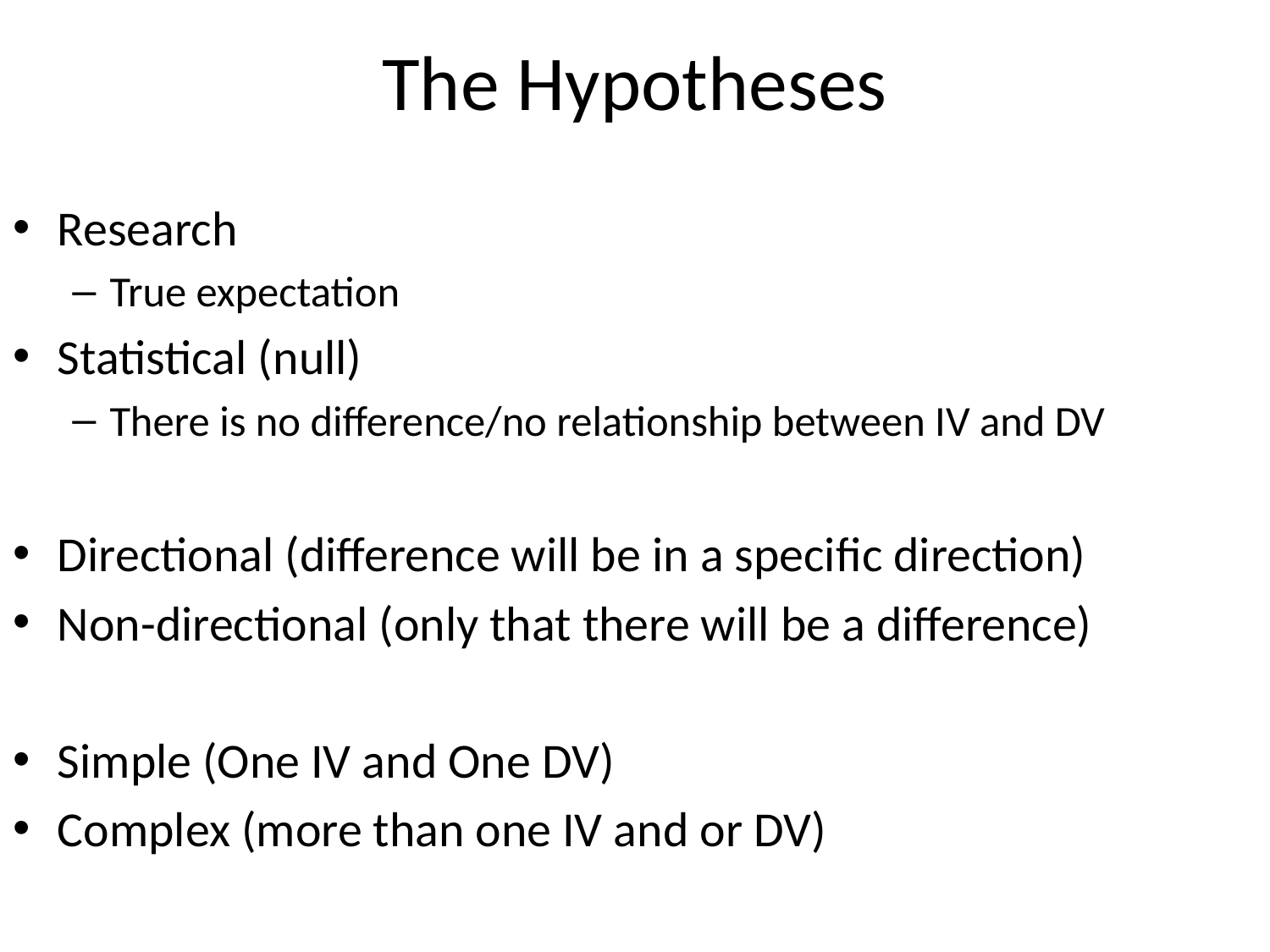

# The Hypotheses
Research
True expectation
Statistical (null)
There is no difference/no relationship between IV and DV

Directional (difference will be in a specific direction)
Non-directional (only that there will be a difference)

Simple (One IV and One DV)
Complex (more than one IV and or DV)